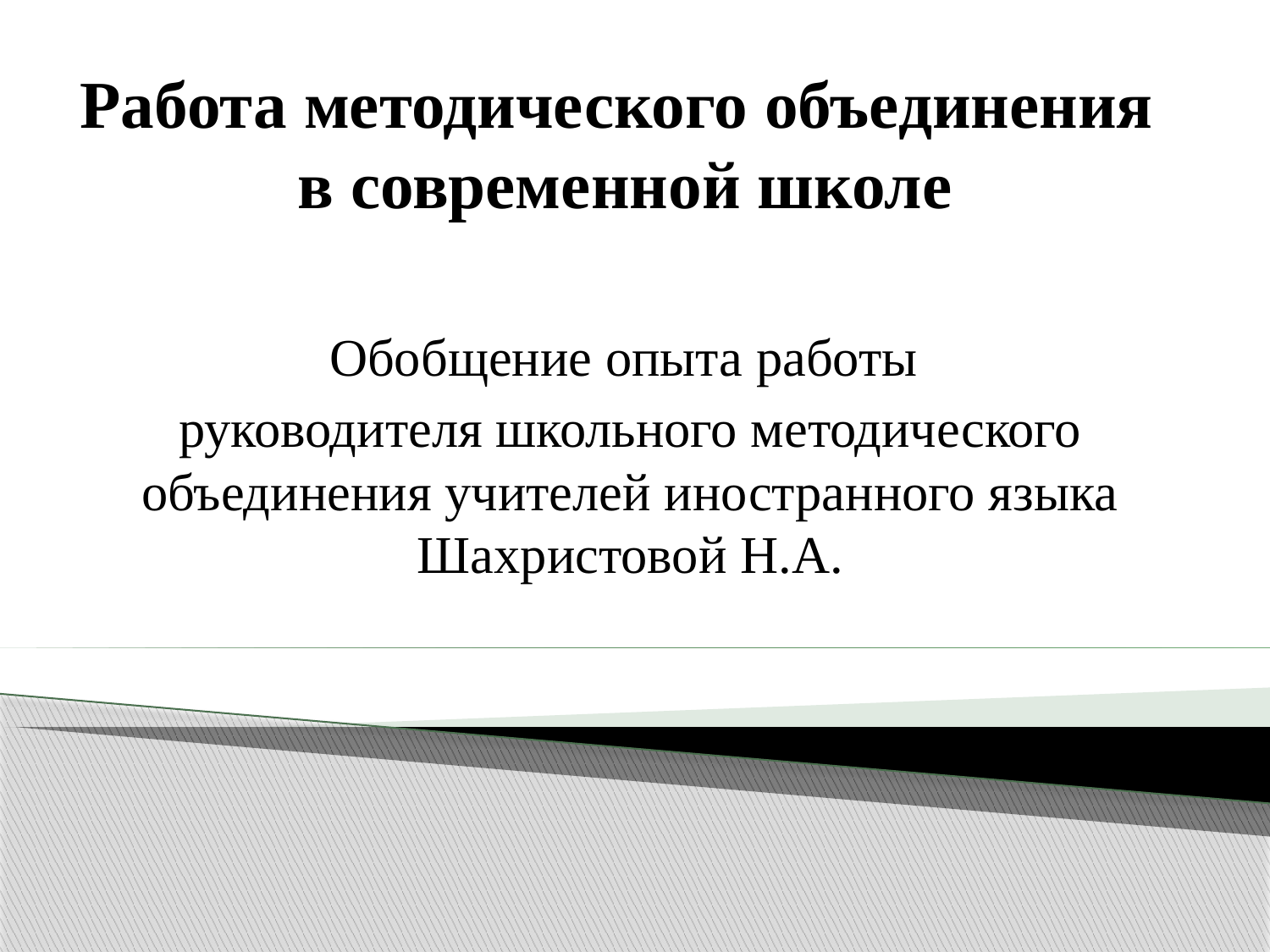

# Работа методического объединения в современной школе
Обобщение опыта работы
руководителя школьного методического объединения учителей иностранного языка Шахристовой Н.А.